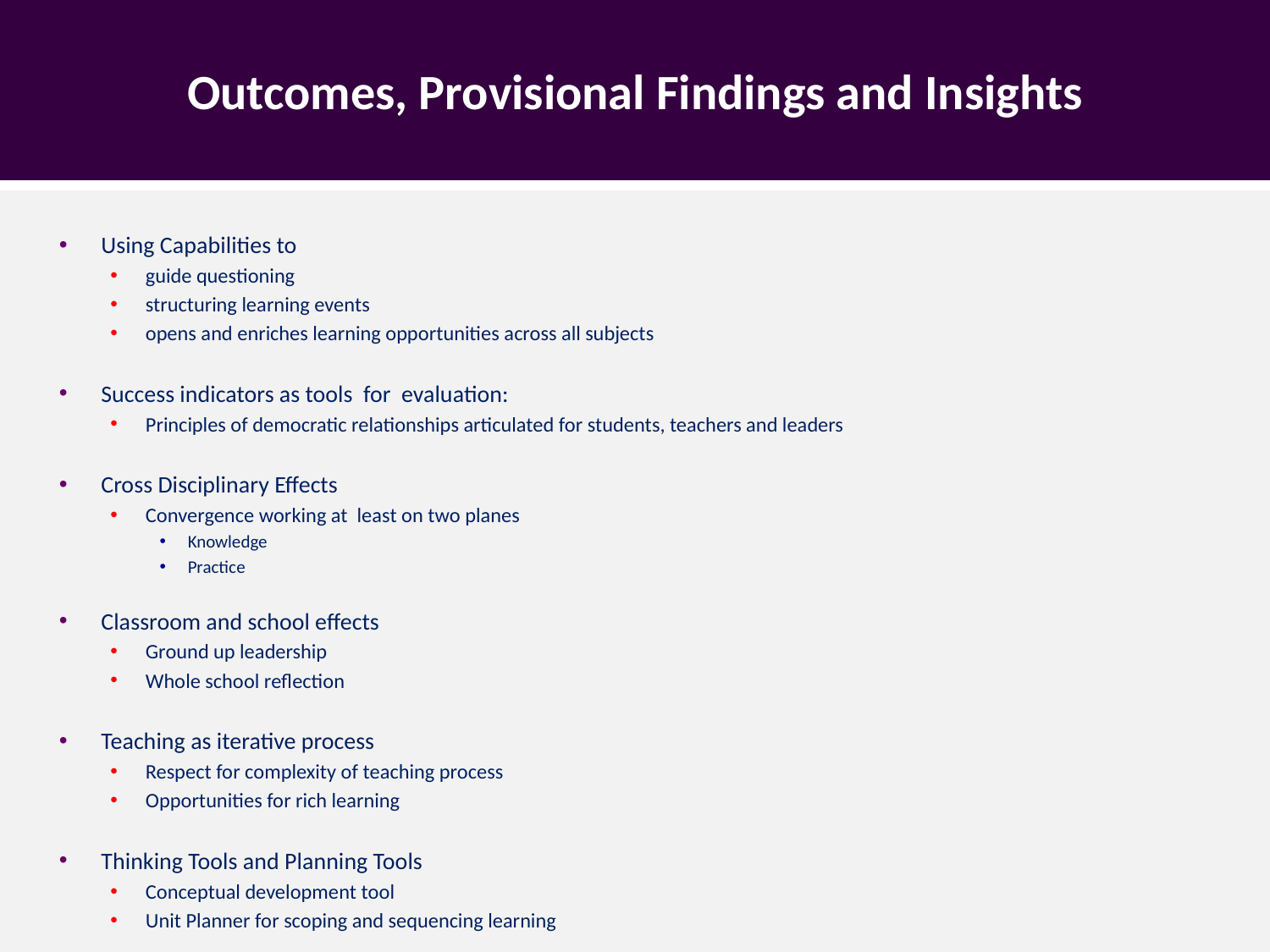

# Outcomes, Provisional Findings and Insights

Using Capabilities to
guide questioning
structuring learning events
opens and enriches learning opportunities across all subjects

Success indicators as tools  for  evaluation:
Principles of democratic relationships articulated for students, teachers and leaders

Cross Disciplinary Effects
Convergence working at  least on two planes
Knowledge
Practice

Classroom and school effects
Ground up leadership
Whole school reflection

Teaching as iterative process
Respect for complexity of teaching process
Opportunities for rich learning

Thinking Tools and Planning Tools
Conceptual development tool
Unit Planner for scoping and sequencing learning